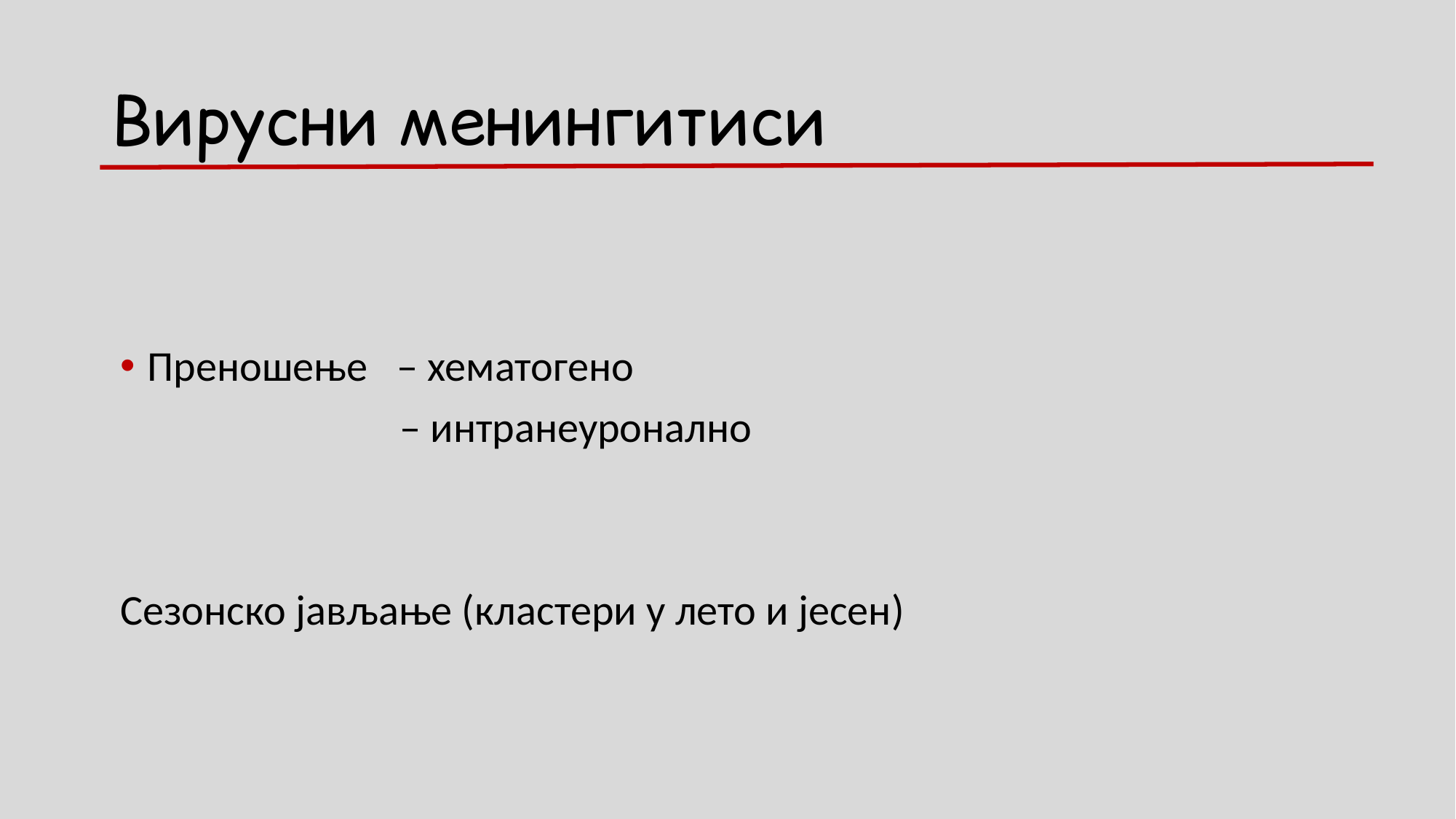

# Вирусни менингитиси
Преношење   – хематогено
                             – интранеуронално

Сезонско јављање (кластери у лето и јесен)